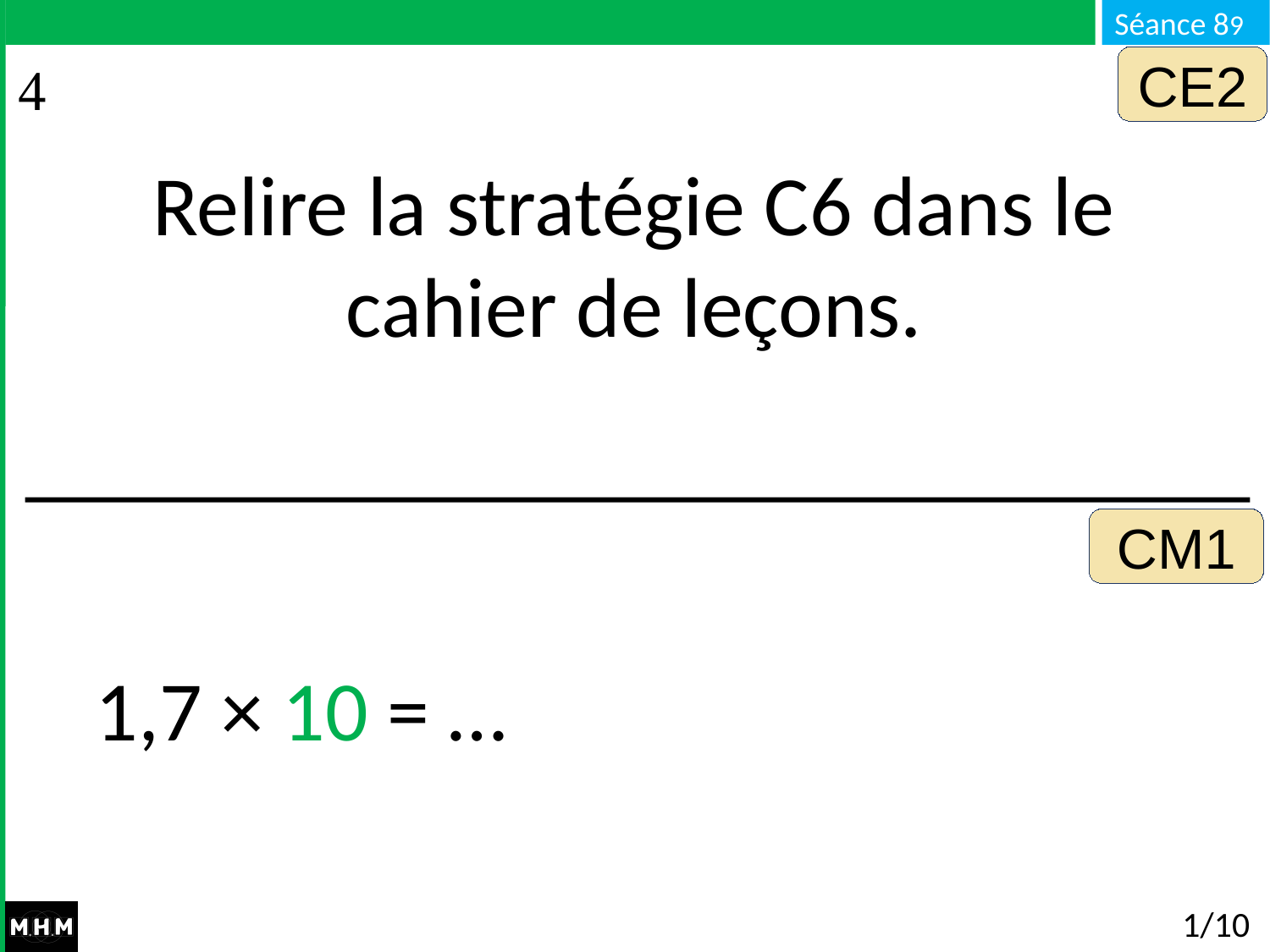

CE2
Relire la stratégie C6 dans le cahier de leçons.

CM1
1,7 × 10 = …
# 1/10